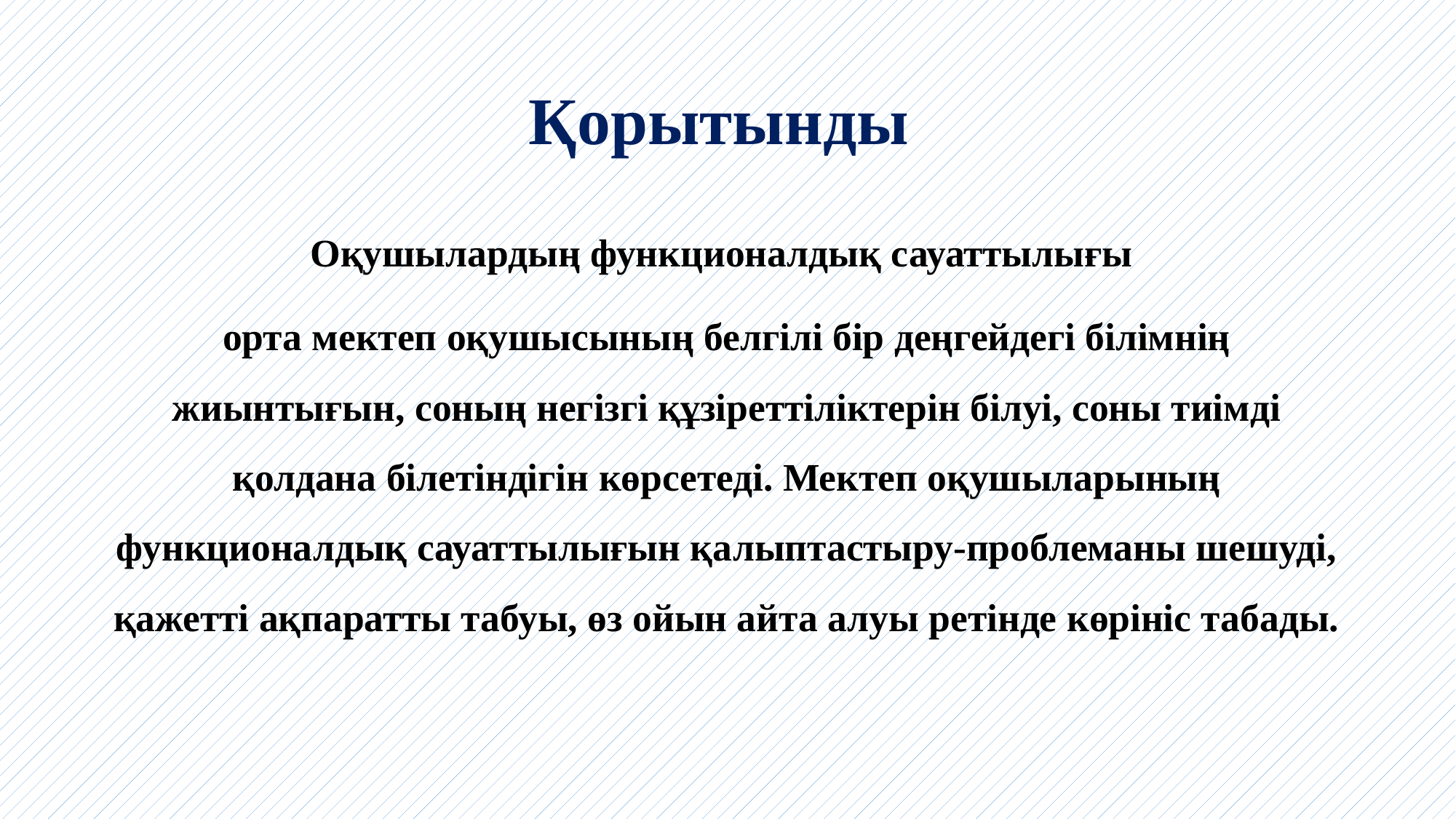

# Қорытынды
Оқушылардың функционалдық сауаттылығы
орта мектеп оқушысының белгілі бір деңгейдегі білімнің жиынтығын, соның негізгі құзіреттіліктерін білуі, соны тиімді қолдана білетіндігін көрсетеді. Мектеп оқушыларының функционалдық сауаттылығын қалыптастыру-проблеманы шешуді, қажетті ақпаратты табуы, өз ойын айта алуы ретінде көрініс табады.